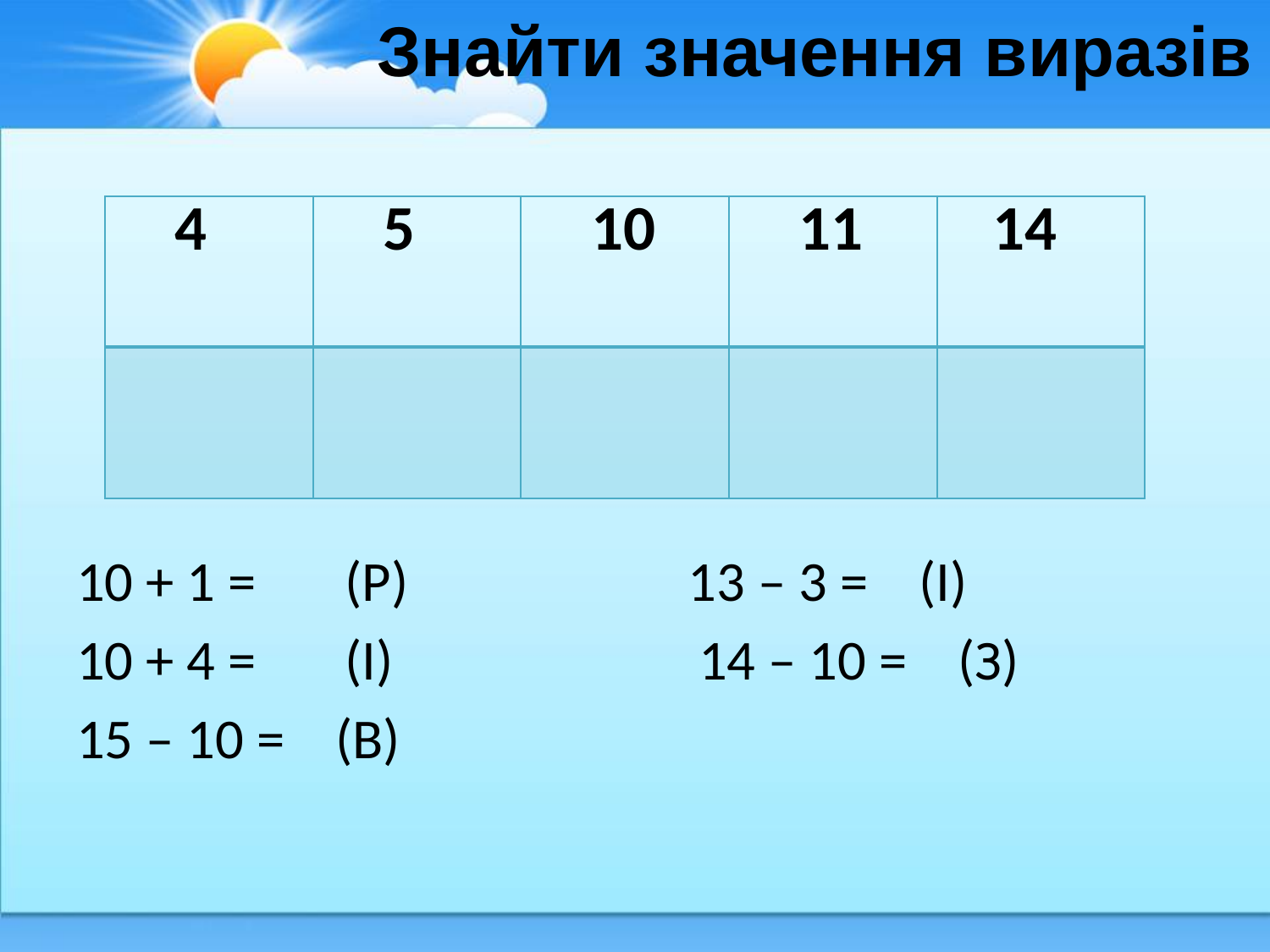

Знайти значення виразів
#
| 4 | 5 | 10 | 11 | 14 |
| --- | --- | --- | --- | --- |
|  |  |  |  |  |

10 + 1 =       (Р)                      13 – 3 =    (І)
10 + 4 =       (І)                        14 – 10 =    (З)
15 – 10 =    (В)